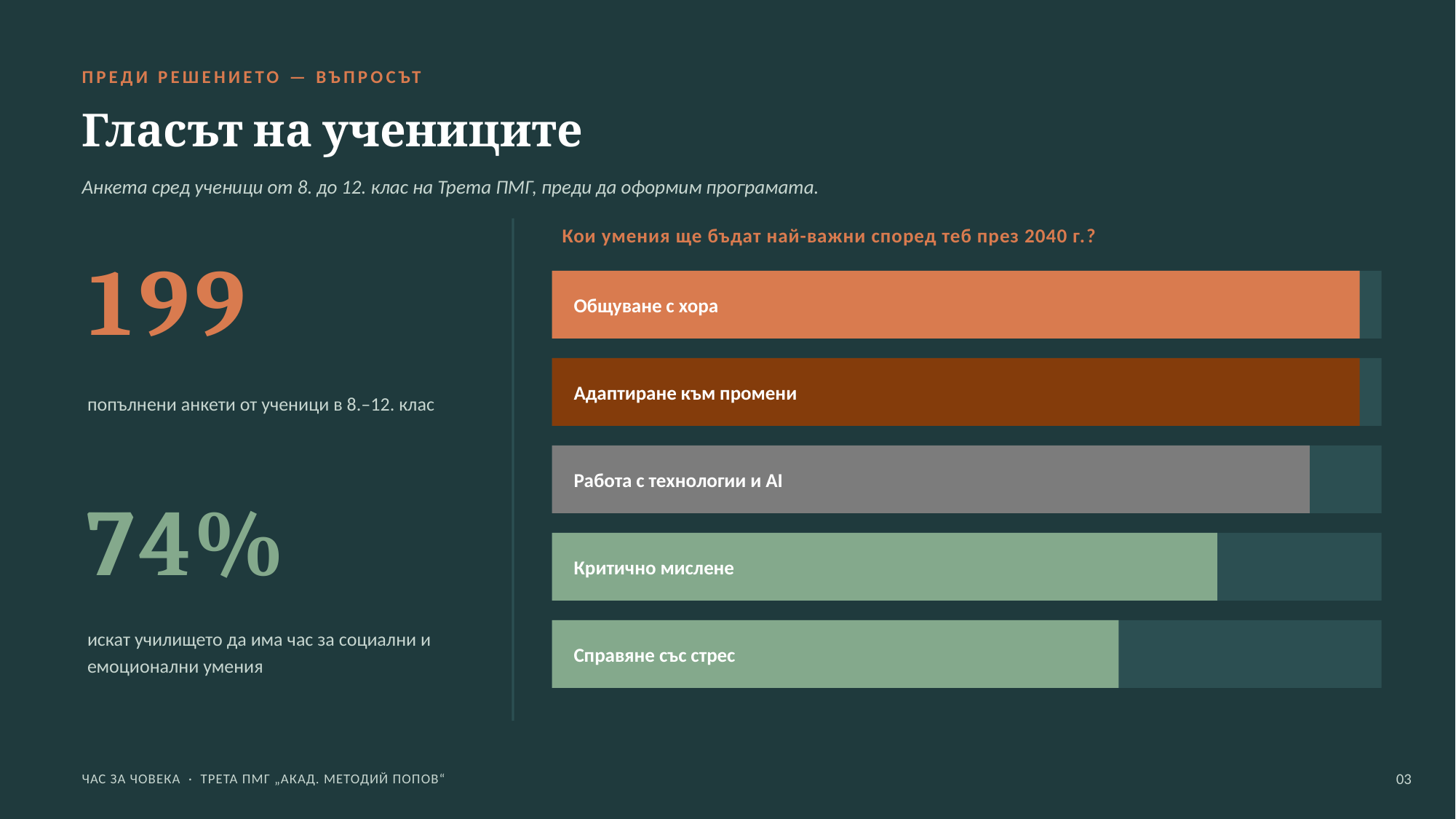

ПРЕДИ РЕШЕНИЕТО — ВЪПРОСЪТ
Гласът на учениците
Анкета сред ученици от 8. до 12. клас на Трета ПМГ, преди да оформим програмата.
Кои умения ще бъдат най-важни според теб през 2040 г.?

199

Общуване с хора

Адаптиране към промени
попълнени анкети от ученици в 8.–12. клас

Работа с технологии и AI
74%

Критично мислене
искат училището да има час за социални и емоционални умения

Справяне със стрес
ЧАС ЗА ЧОВЕКА  ·  ТРЕТА ПМГ „АКАД. МЕТОДИЙ ПОПОВ“
03